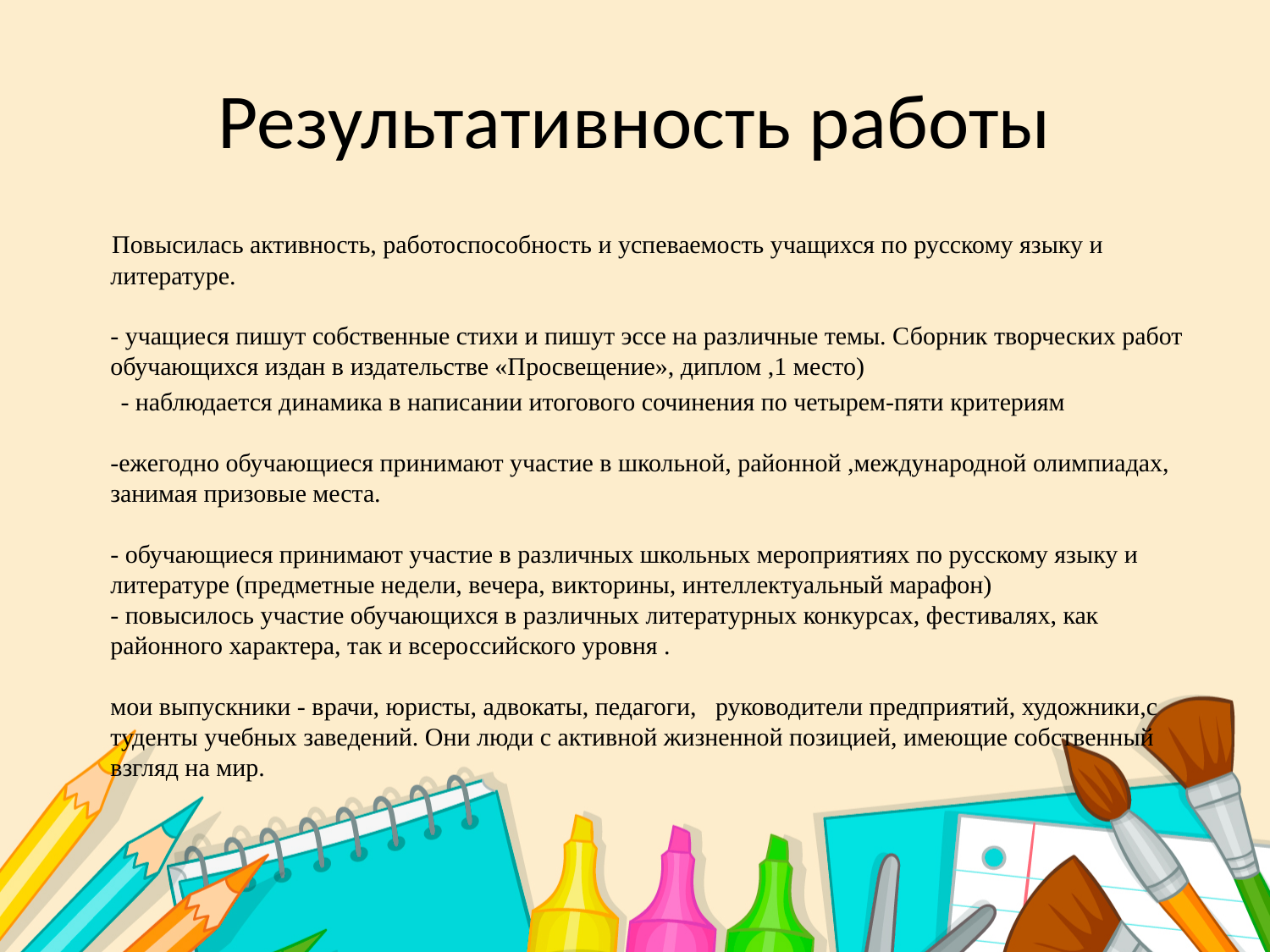

# Результативность работы
       Повысилась активность, работоспособность и успеваемость учащихся по русскому языку и литературе.
- учащиеся пишут собственные стихи и пишут эссе на различные темы. Сборник творческих работ обучающихся издан в издательстве «Просвещение», диплом ,1 место)
       - наблюдается динамика в написании итогового сочинения по четырем-пяти критериям
-ежегодно обучающиеся принимают участие в школьной, районной ,международной олимпиадах, занимая призовые места.
- обучающиеся принимают участие в различных школьных мероприятиях по русскому языку и литературе (предметные недели, вечера, викторины, интеллектуальный марафон)
- повысилось участие обучающихся в различных литературных конкурсах, фестивалях, как районного характера, так и всероссийского уровня .
мои выпускники - врачи, юристы, адвокаты, педагоги,   руководители предприятий, художники,с туденты учебных заведений. Они люди с активной жизненной позицией, имеющие собственный взгляд на мир.